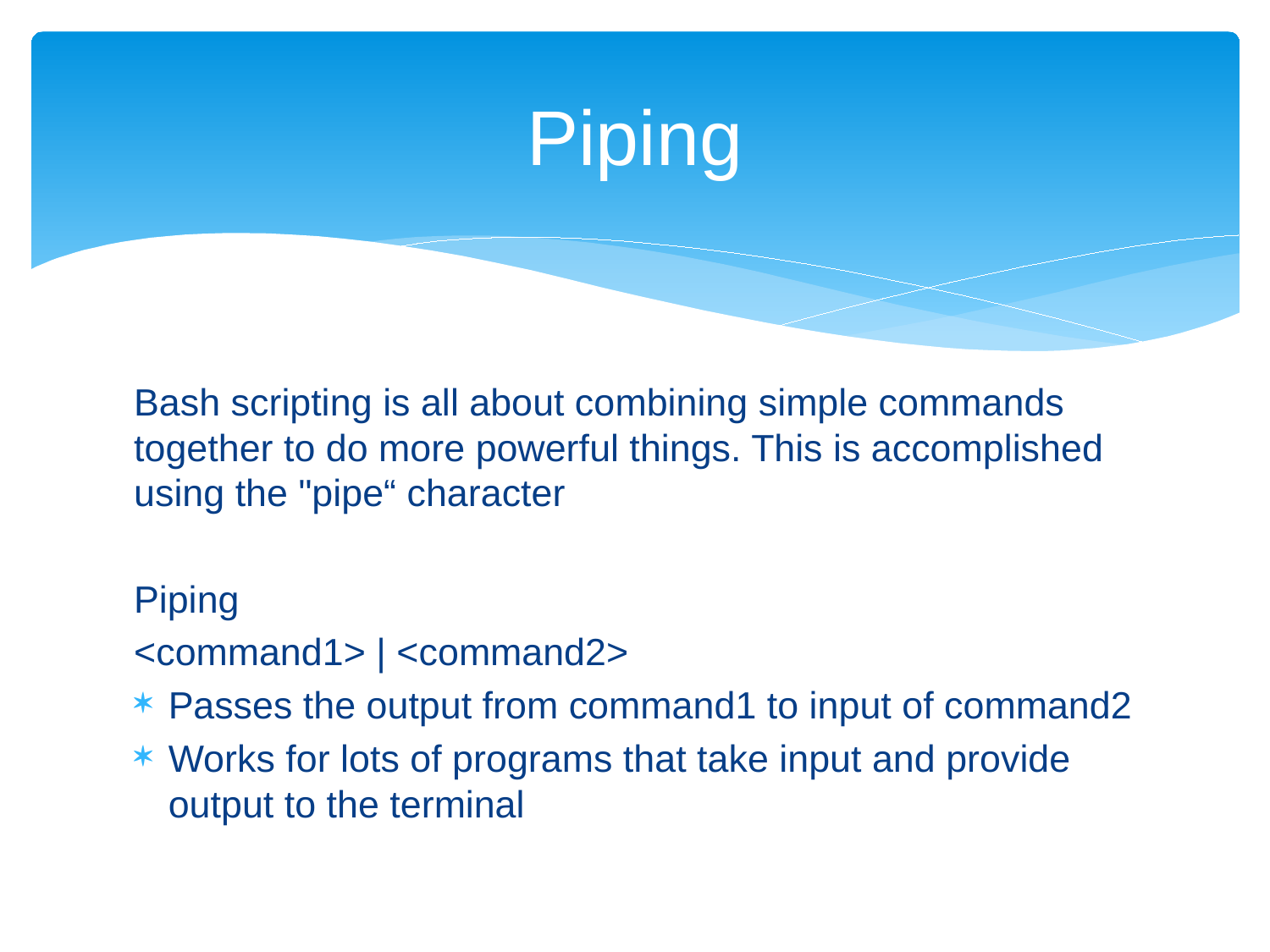

# Piping
Bash scripting is all about combining simple commands together to do more powerful things. This is accomplished using the "pipe“ character

Piping
<command1> | <command2>
Passes the output from command1 to input of command2
Works for lots of programs that take input and provide output to the terminal